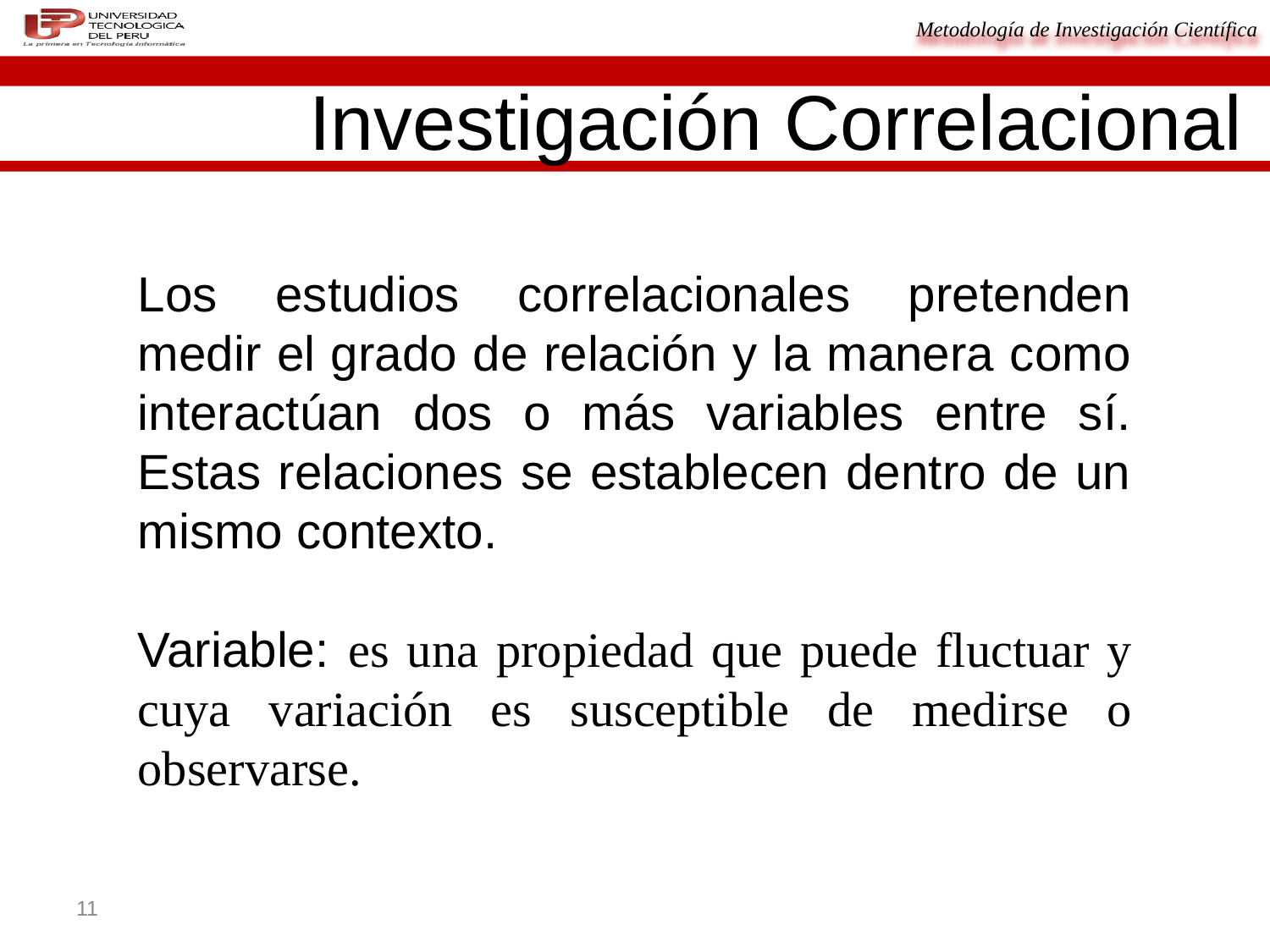

Investigación Correlacional
Los estudios correlacionales pretenden medir el grado de relación y la manera como interactúan dos o más variables entre sí. Estas relaciones se establecen dentro de un mismo contexto.

Variable: es una propiedad que puede fluctuar y cuya variación es susceptible de medirse o observarse.
11